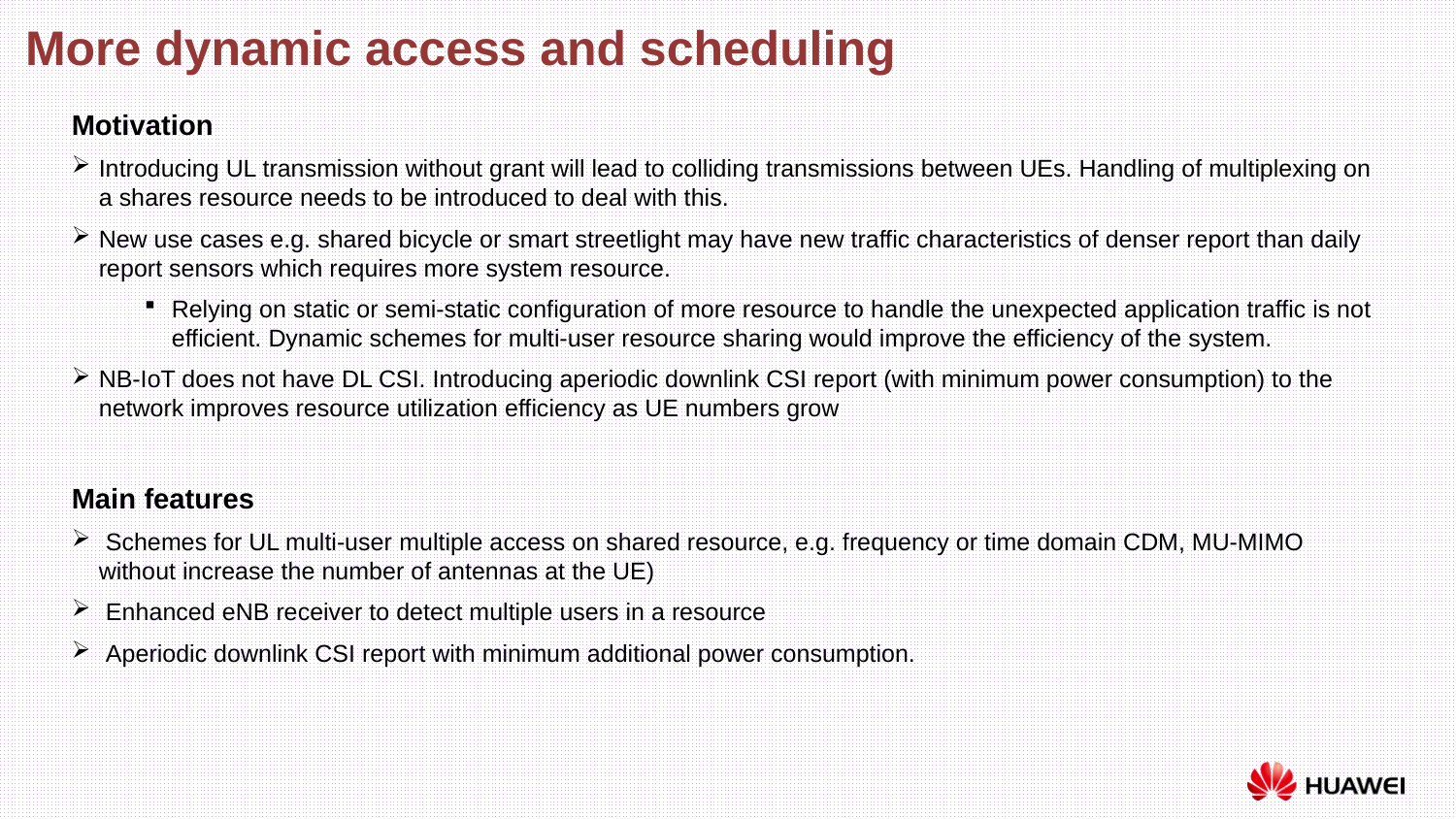

More dynamic access and scheduling
Motivation
Introducing UL transmission without grant will lead to colliding transmissions between UEs. Handling of multiplexing on a shares resource needs to be introduced to deal with this.
New use cases e.g. shared bicycle or smart streetlight may have new traffic characteristics of denser report than daily report sensors which requires more system resource.
Relying on static or semi-static configuration of more resource to handle the unexpected application traffic is not efficient. Dynamic schemes for multi-user resource sharing would improve the efficiency of the system.
NB-IoT does not have DL CSI. Introducing aperiodic downlink CSI report (with minimum power consumption) to the network improves resource utilization efficiency as UE numbers grow

Main features
 Schemes for UL multi-user multiple access on shared resource, e.g. frequency or time domain CDM, MU-MIMO without increase the number of antennas at the UE)
 Enhanced eNB receiver to detect multiple users in a resource
 Aperiodic downlink CSI report with minimum additional power consumption.